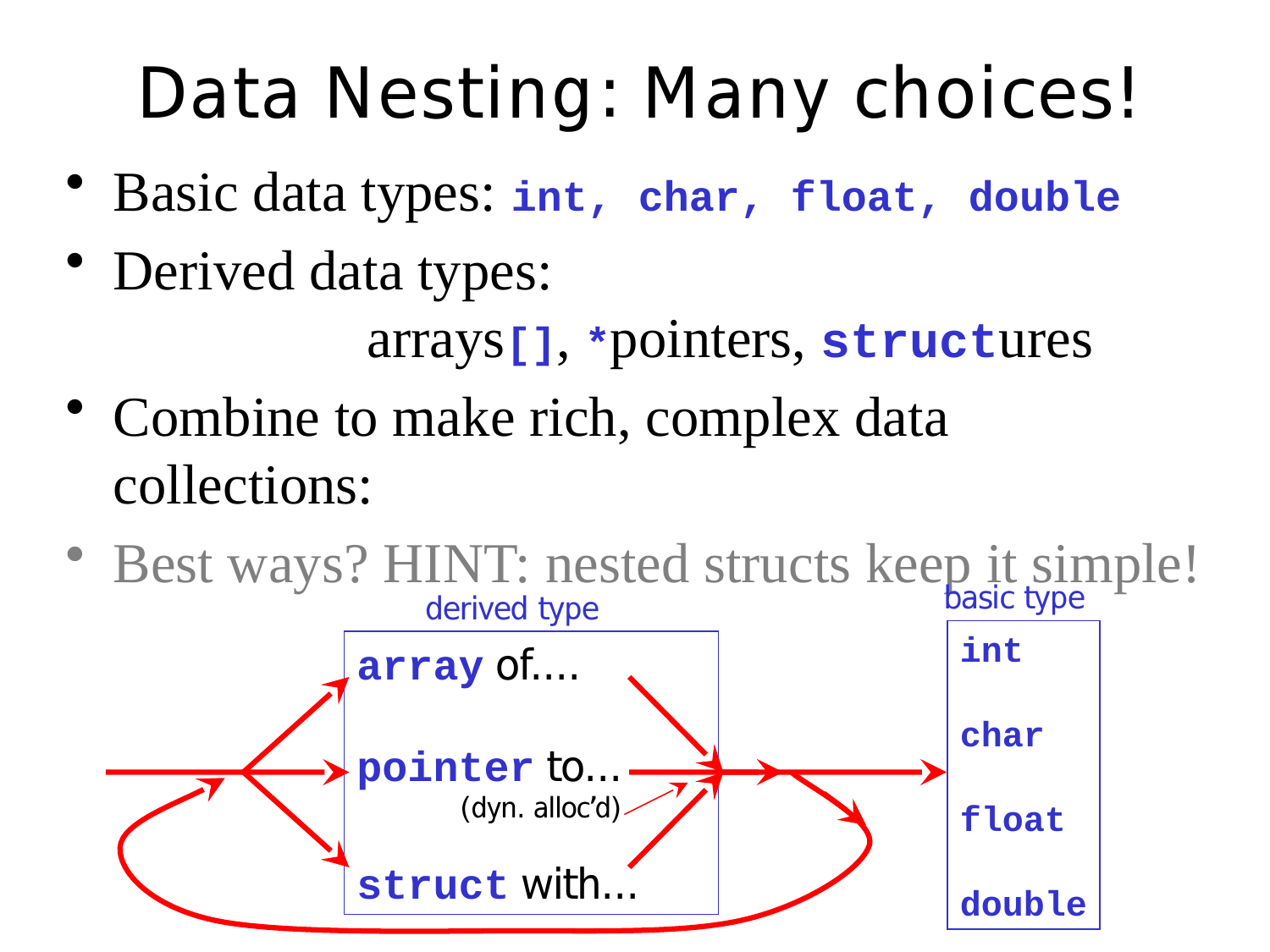

# Data Nesting: Many choices!
Basic data types: int, char, float, double
Derived data types:
		arrays[], *pointers, structures
Combine to make rich, complex data collections:
Best ways? HINT: nested structs keep it simple!

basic type
derived type
int
char
float
double
array of....

pointer to...
            (dyn. alloc’d)
struct with...